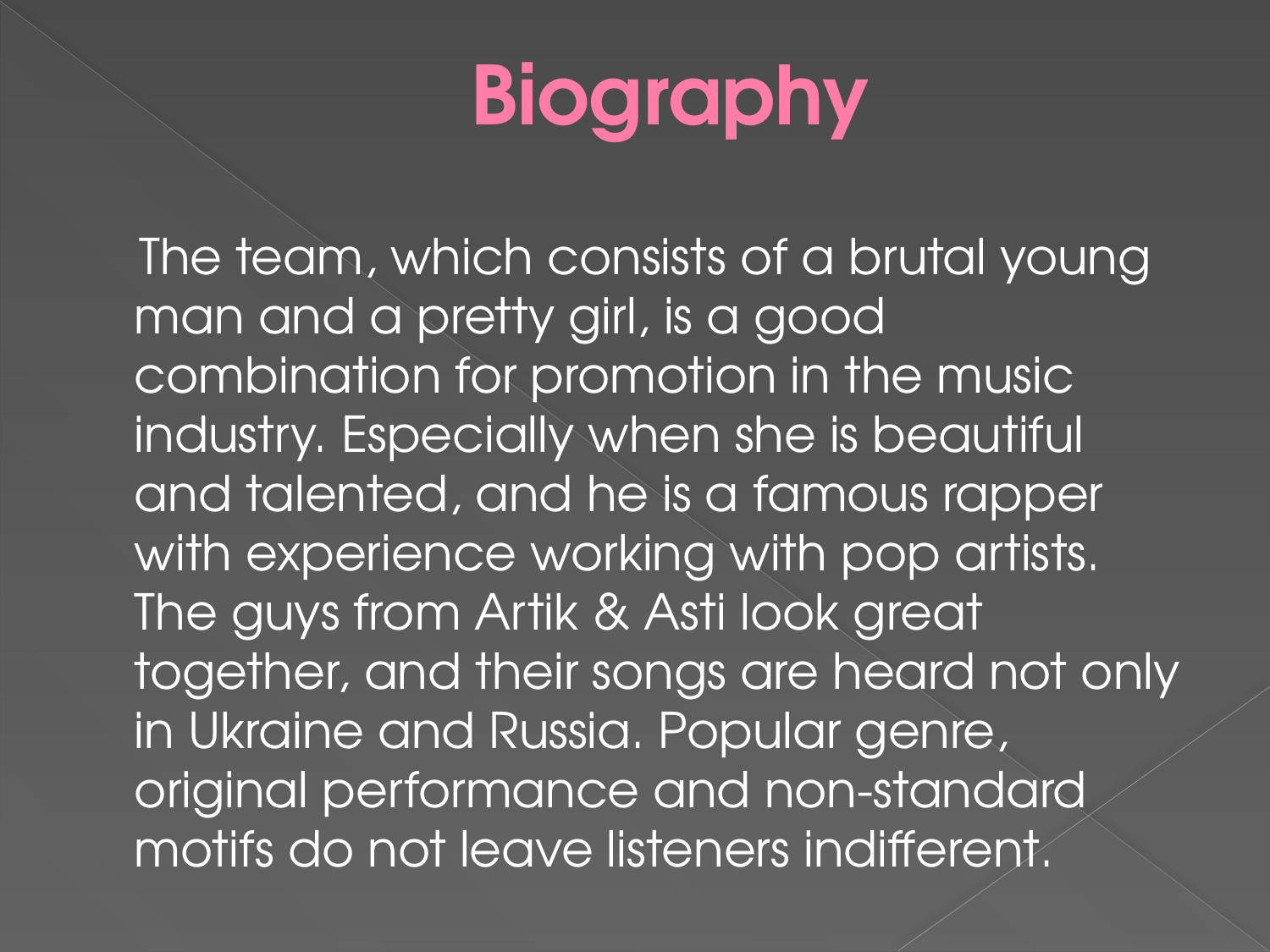

# Biography

    The team, which consists of a brutal young man and a pretty girl, is a good combination for promotion in the music industry. Especially when she is beautiful and talented, and he is a famous rapper with experience working with pop artists. The guys from Artik & Asti look great together, and their songs are heard not only in Ukraine and Russia. Popular genre, original performance and non-standard motifs do not leave listeners indifferent.